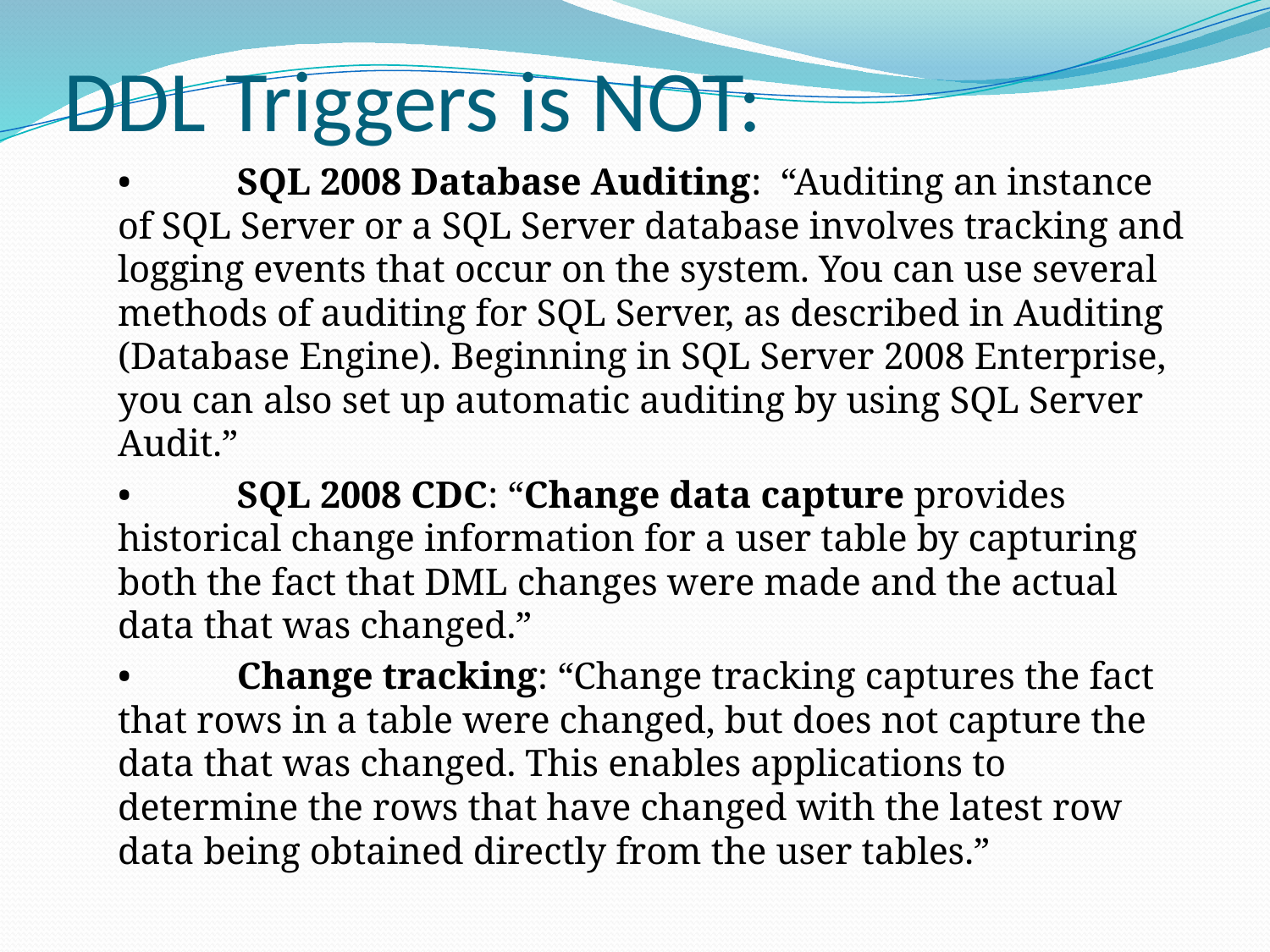

# DDL Triggers is NOT:
	•	SQL 2008 Database Auditing:  “Auditing an instance of SQL Server or a SQL Server database involves tracking and logging events that occur on the system. You can use several methods of auditing for SQL Server, as described in Auditing (Database Engine). Beginning in SQL Server 2008 Enterprise, you can also set up automatic auditing by using SQL Server Audit.”
	•	SQL 2008 CDC: “Change data capture provides historical change information for a user table by capturing both the fact that DML changes were made and the actual data that was changed.”
	•	Change tracking: “Change tracking captures the fact that rows in a table were changed, but does not capture the data that was changed. This enables applications to determine the rows that have changed with the latest row data being obtained directly from the user tables.”